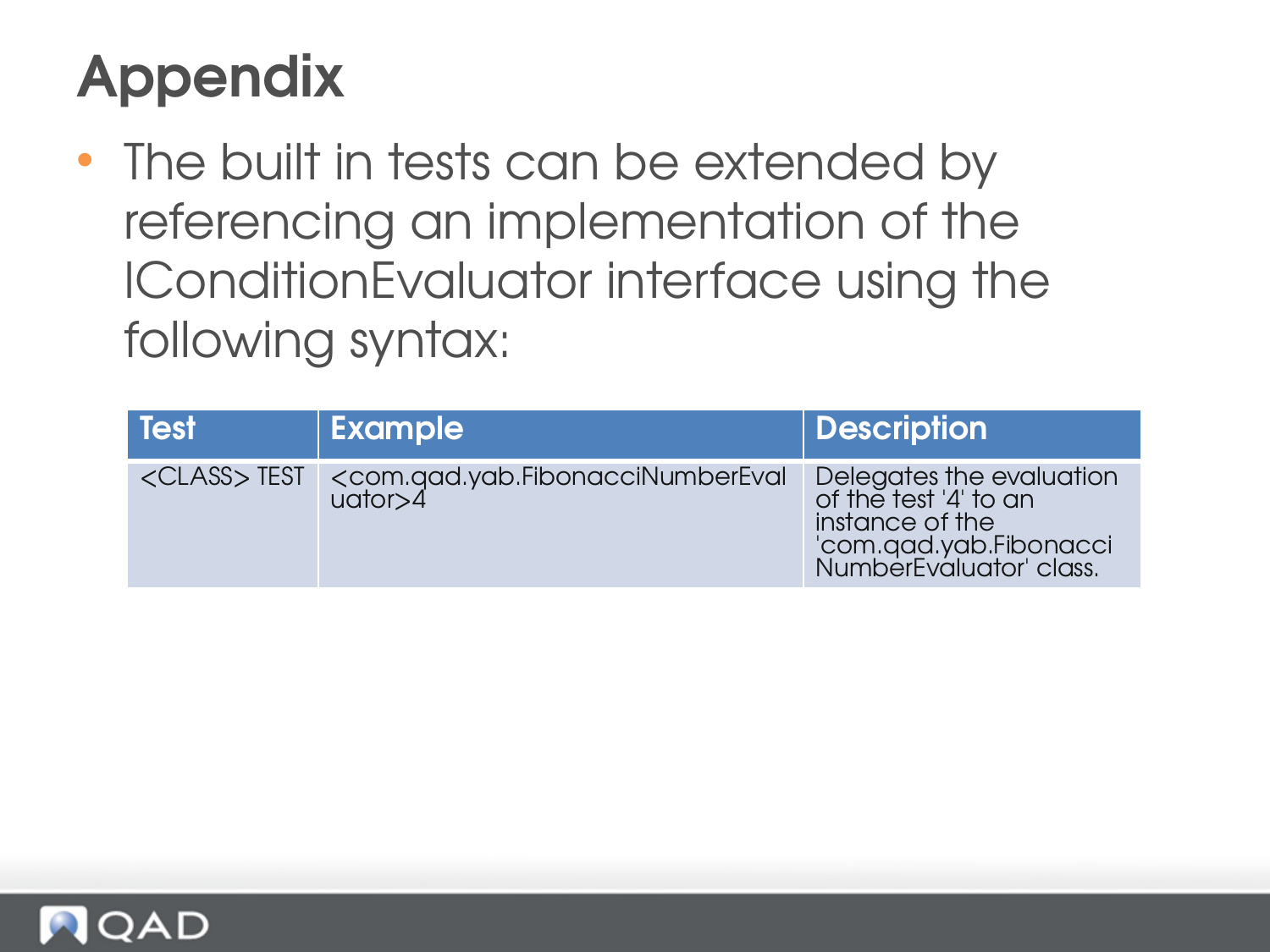

# Appendix
The built in tests can be extended by referencing an implementation of the IConditionEvaluator interface using the following syntax:
| Test | Example | Description |
| --- | --- | --- |
| <CLASS> TEST | <com.qad.yab.FibonacciNumberEvaluator>4 | Delegates the evaluation of the test '4' to an instance of the 'com.qad.yab.FibonacciNumberEvaluator' class. |